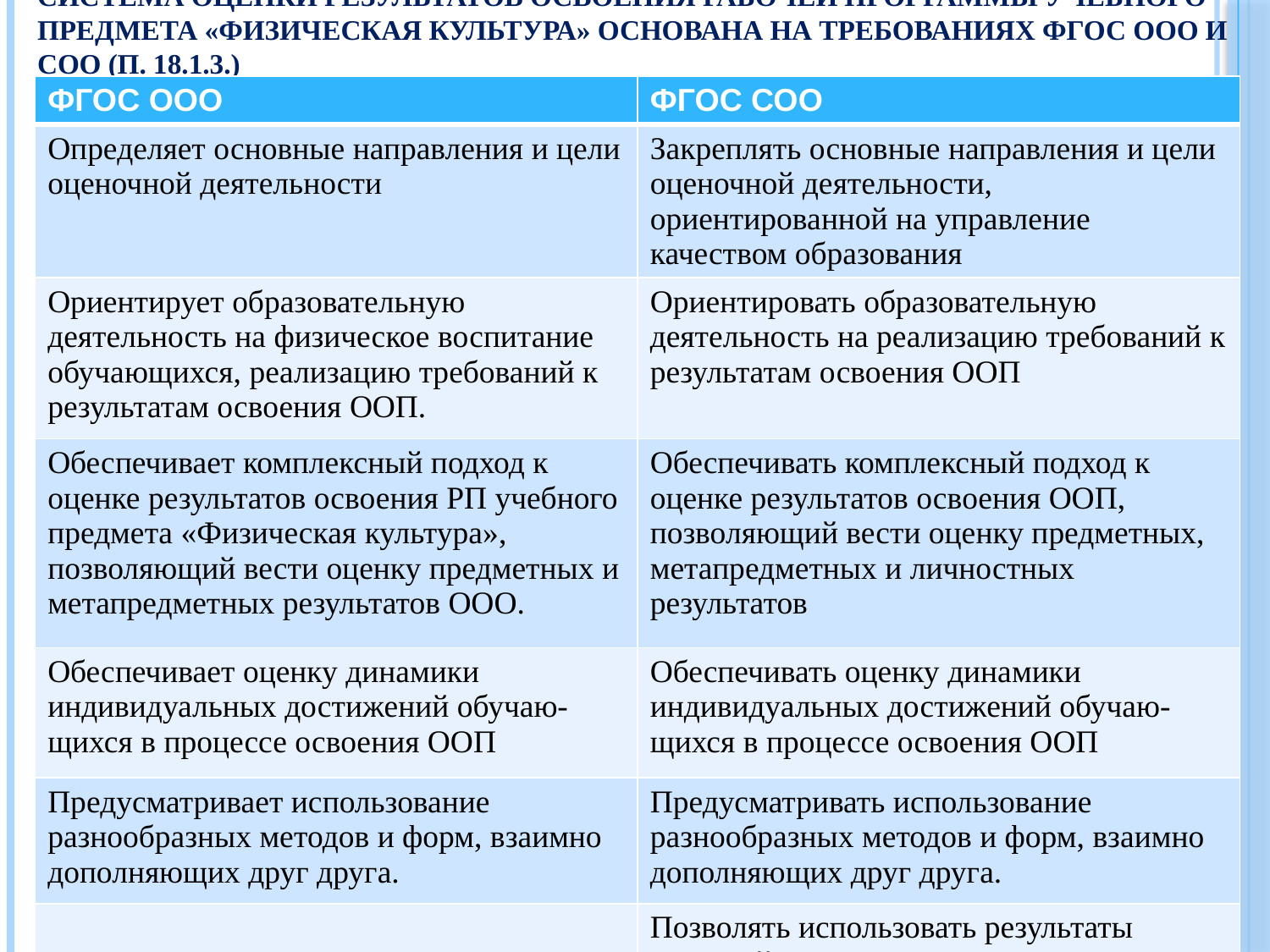

# Система оценки результатов освоения рабочей программы учебного предмета «Физическая культура» основана на требованиях ФГОС ООО и СОО (п. 18.1.3.)
| ФГОС ООО | ФГОС СОО |
| --- | --- |
| Определяет основные направления и цели оценочной деятельности | Закреплять основные направления и цели оценочной деятельности, ориентированной на управление качеством образования |
| Ориентирует образовательную деятельность на физическое воспитание обучающихся, реализацию требований к результатам освоения ООП. | Ориентировать образовательную деятельность на реализацию требований к результатам освоения ООП |
| Обеспечивает комплексный подход к оценке результатов освоения РП учебного предмета «Физическая культура», позволяющий вести оценку предметных и метапредметных результатов ООО. | Обеспечивать комплексный подход к оценке результатов освоения ООП, позволяющий вести оценку предметных, метапредметных и личностных результатов |
| Обеспечивает оценку динамики индивидуальных достижений обучаю-щихся в процессе освоения ООП | Обеспечивать оценку динамики индивидуальных достижений обучаю-щихся в процессе освоения ООП |
| Предусматривает использование разнообразных методов и форм, взаимно дополняющих друг друга. | Предусматривать использование разнообразных методов и форм, взаимно дополняющих друг друга. |
|  | Позволять использовать результаты итоговой оценки выпускников, ха-рактеризующие уровень достижения планируемых результатов освоения ООП, при оценке деятельности организации, осуществляющей образовательную деятельность, педагогических работников |